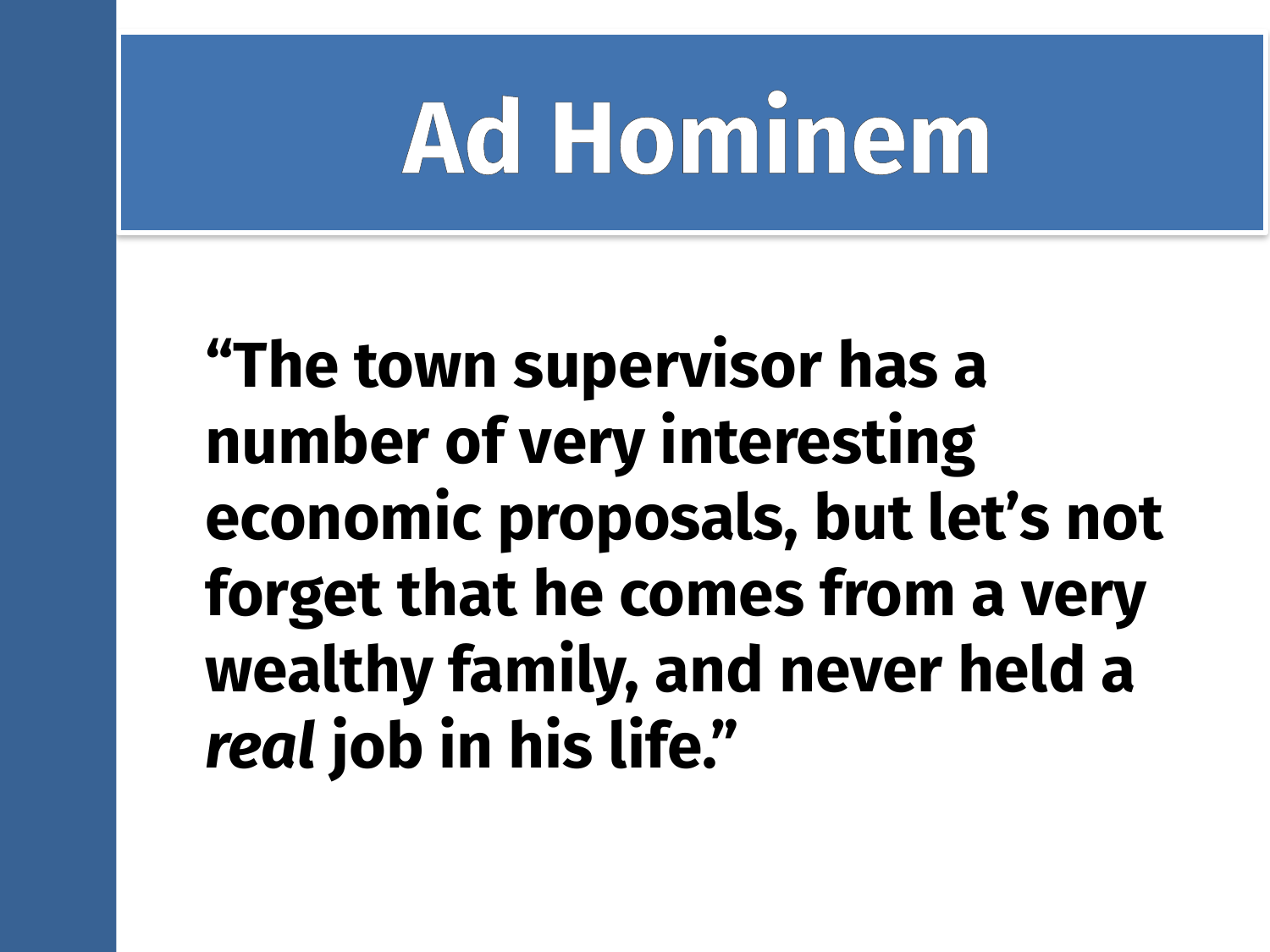

# Ad Hominem
“The town supervisor has a number of very interesting economic proposals, but let’s not forget that he comes from a very wealthy family, and never held a real job in his life.”